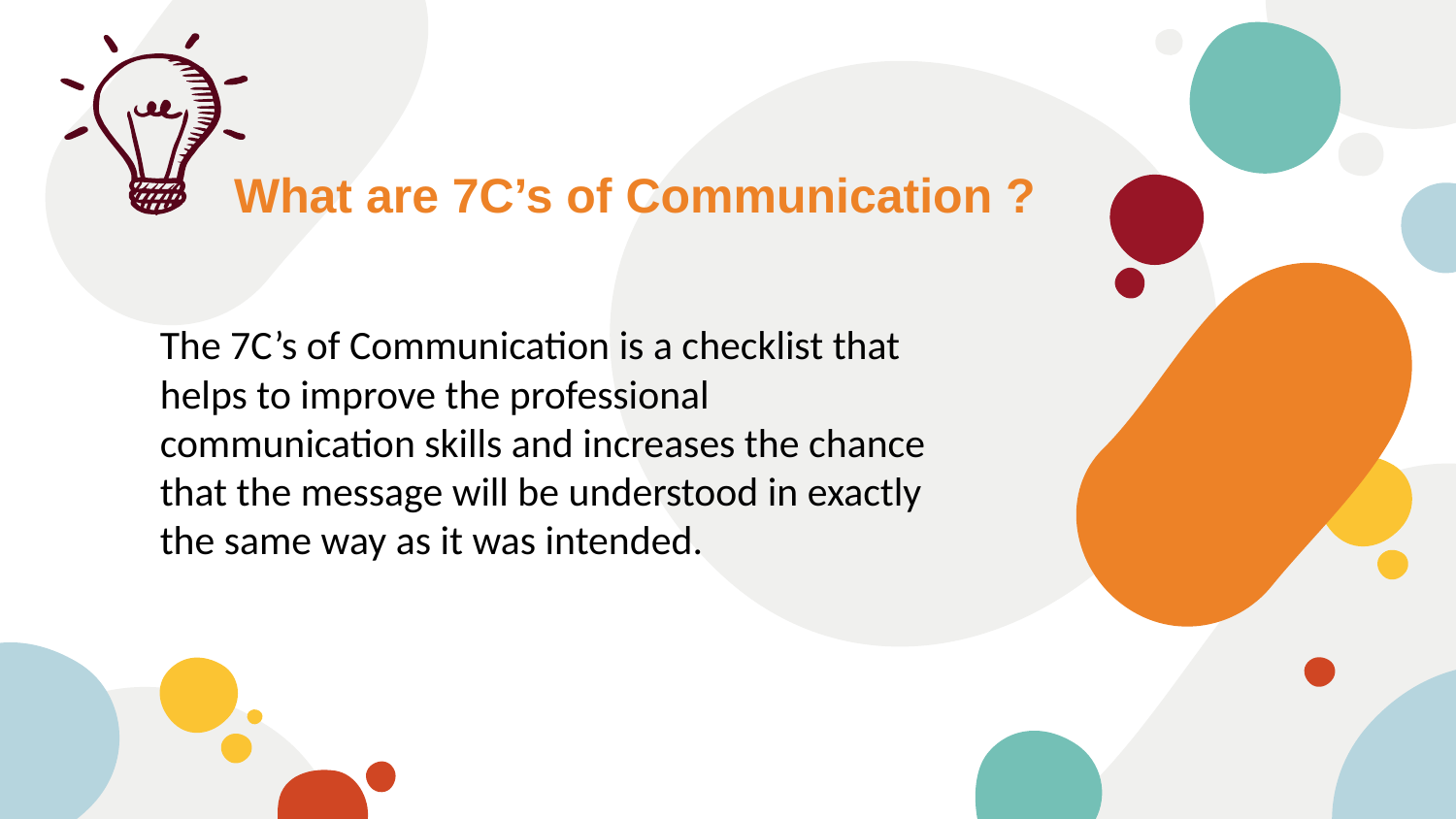

# What are 7C’s of Communication ?
The 7C’s of Communication is a checklist that helps to improve the professional communication skills and increases the chance that the message will be understood in exactly the same way as it was intended.
3